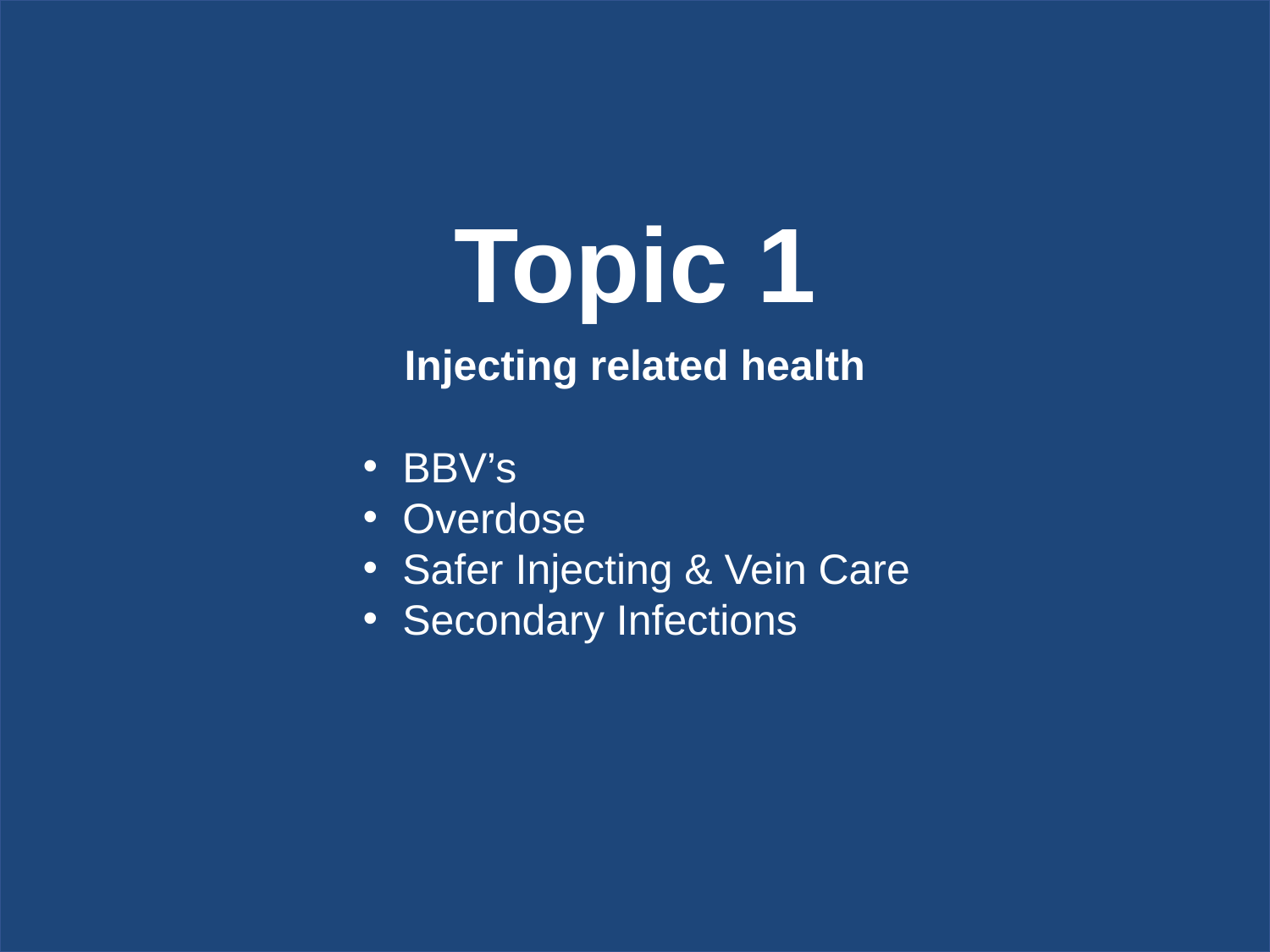

# Topic 1
Injecting related health
BBV’s
Overdose
Safer Injecting & Vein Care
Secondary Infections